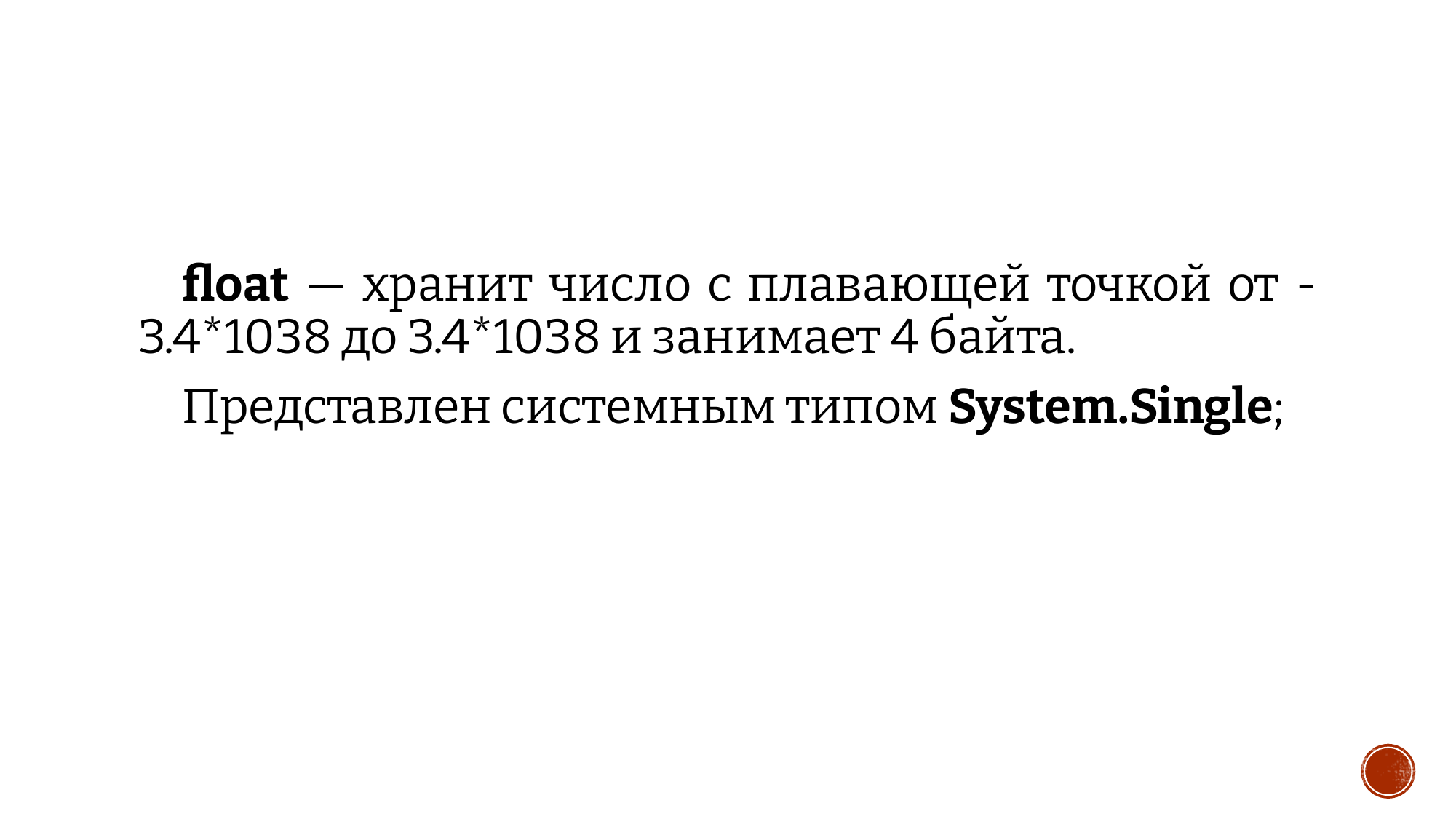

#
float — хранит число с плавающей точкой от -3.4*1038 до 3.4*1038 и занимает 4 байта.
Представлен системным типом System.Single;